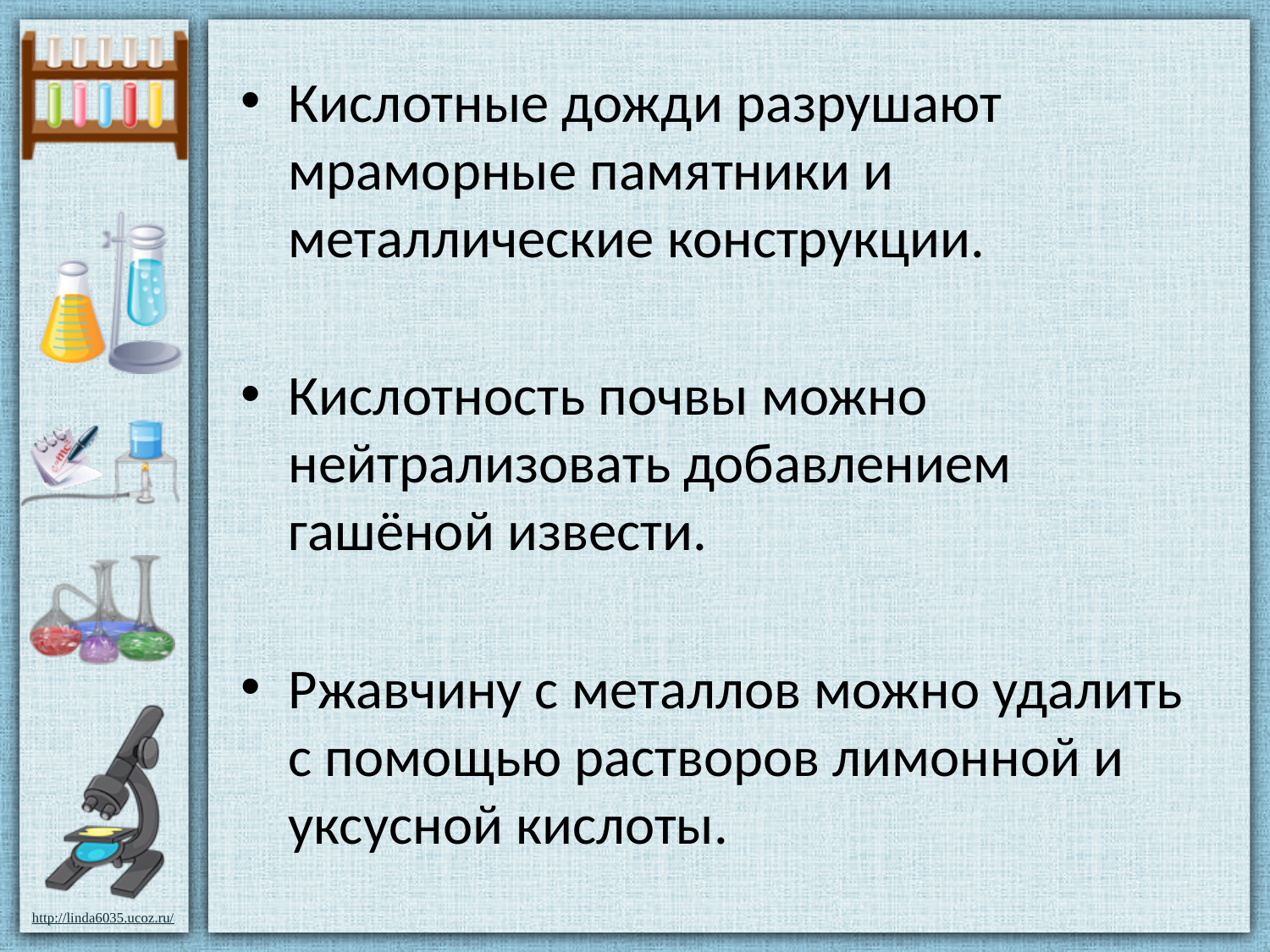

Кислотные дожди разрушают мраморные памятники и металлические конструкции.

Кислотность почвы можно нейтрализовать добавлением гашёной извести.

Ржавчину с металлов можно удалить с помощью растворов лимонной и уксусной кислоты.